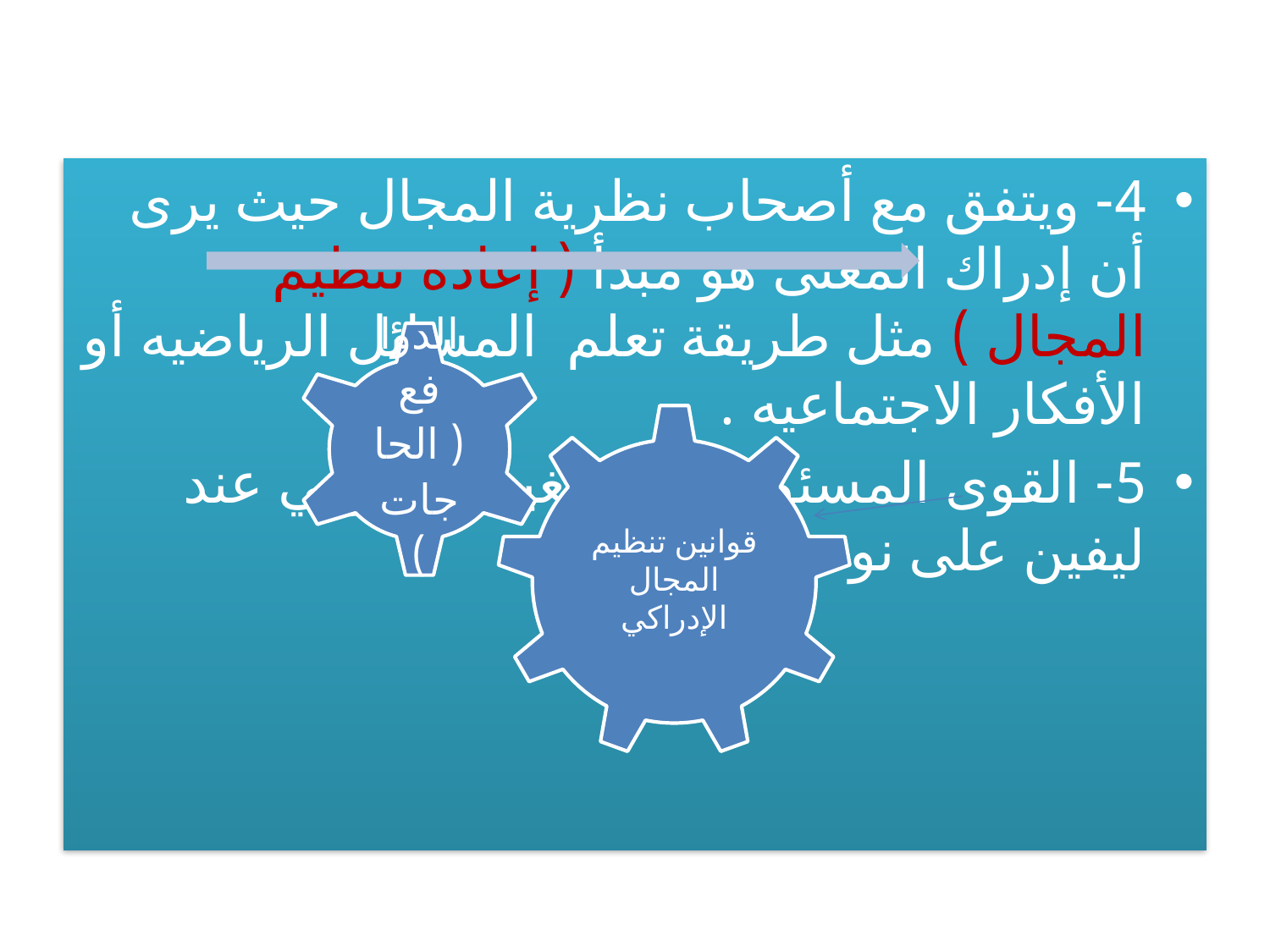

4- ويتفق مع أصحاب نظرية المجال حيث يرى أن إدراك المعنى هو مبدأ ( إعادة تنظيم المجال ) مثل طريقة تعلم  المسائل الرياضيه أو الأفكار الاجتماعيه .
5- القوى المسئوله عن التغير المعرفي عند ليفين على نوعين :